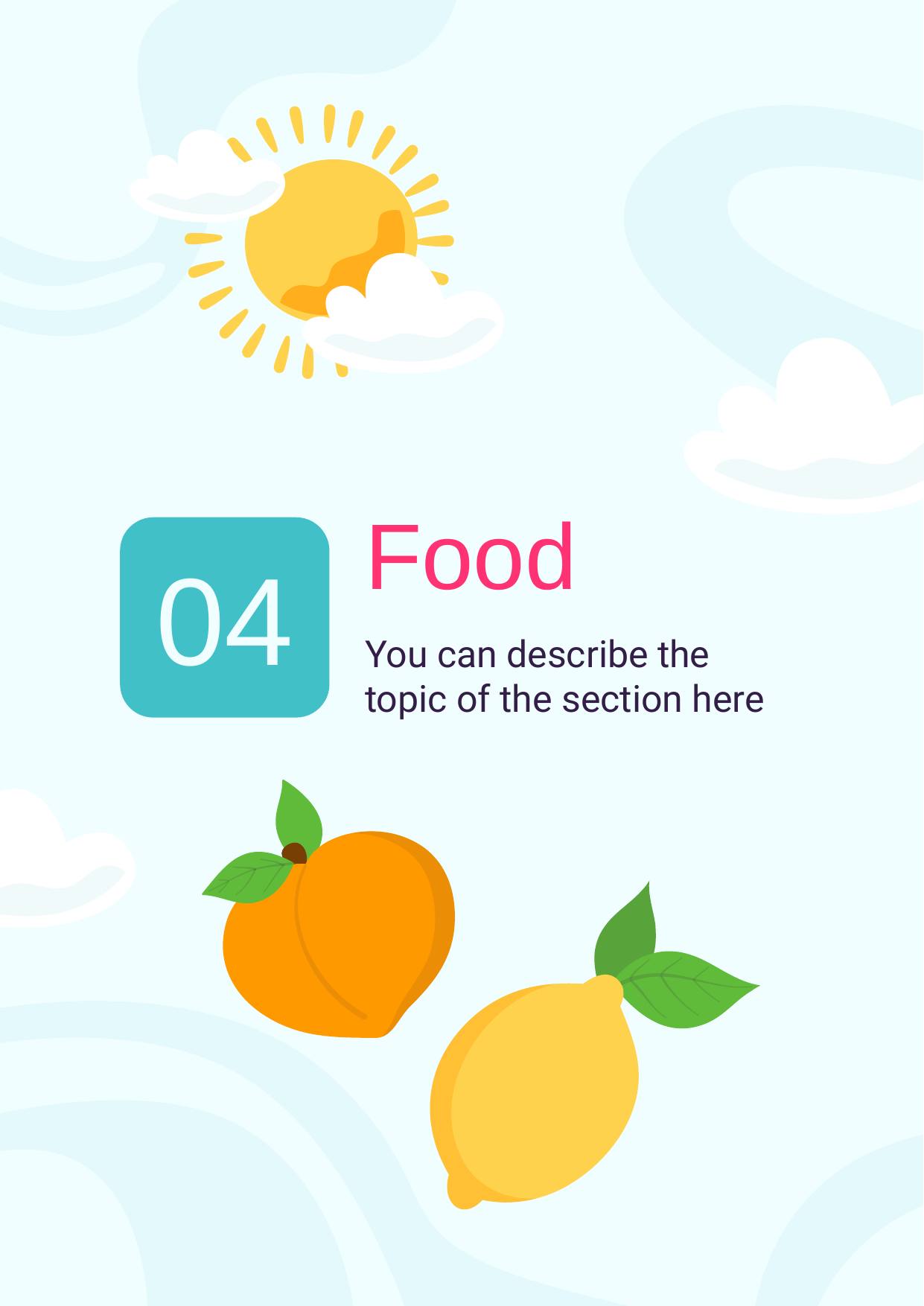

# Food

04
You can describe the topic of the section here